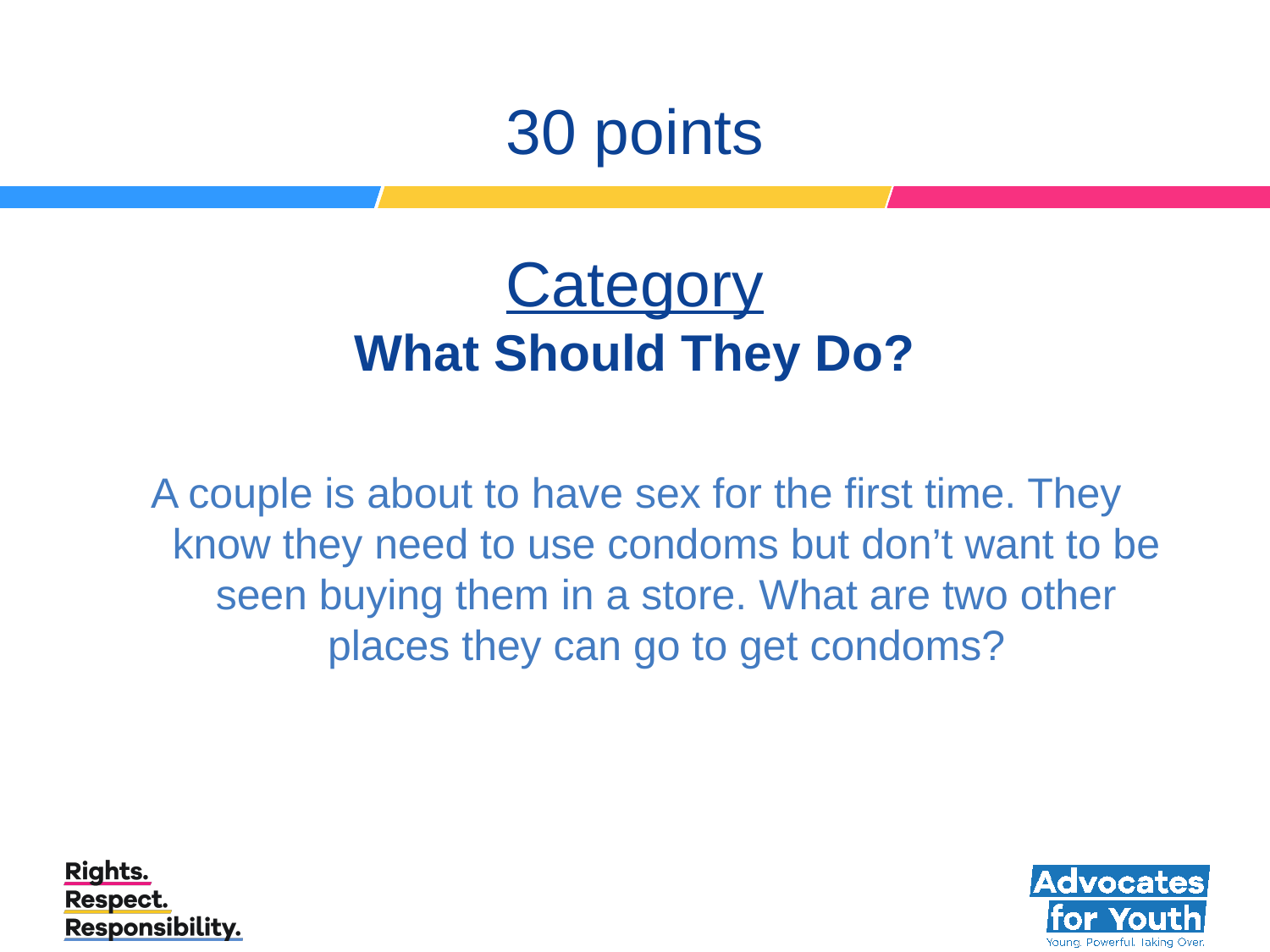

# 30 points Category What Should They Do?
A couple is about to have sex for the first time. They know they need to use condoms but don’t want to be seen buying them in a store. What are two other places they can go to get condoms?